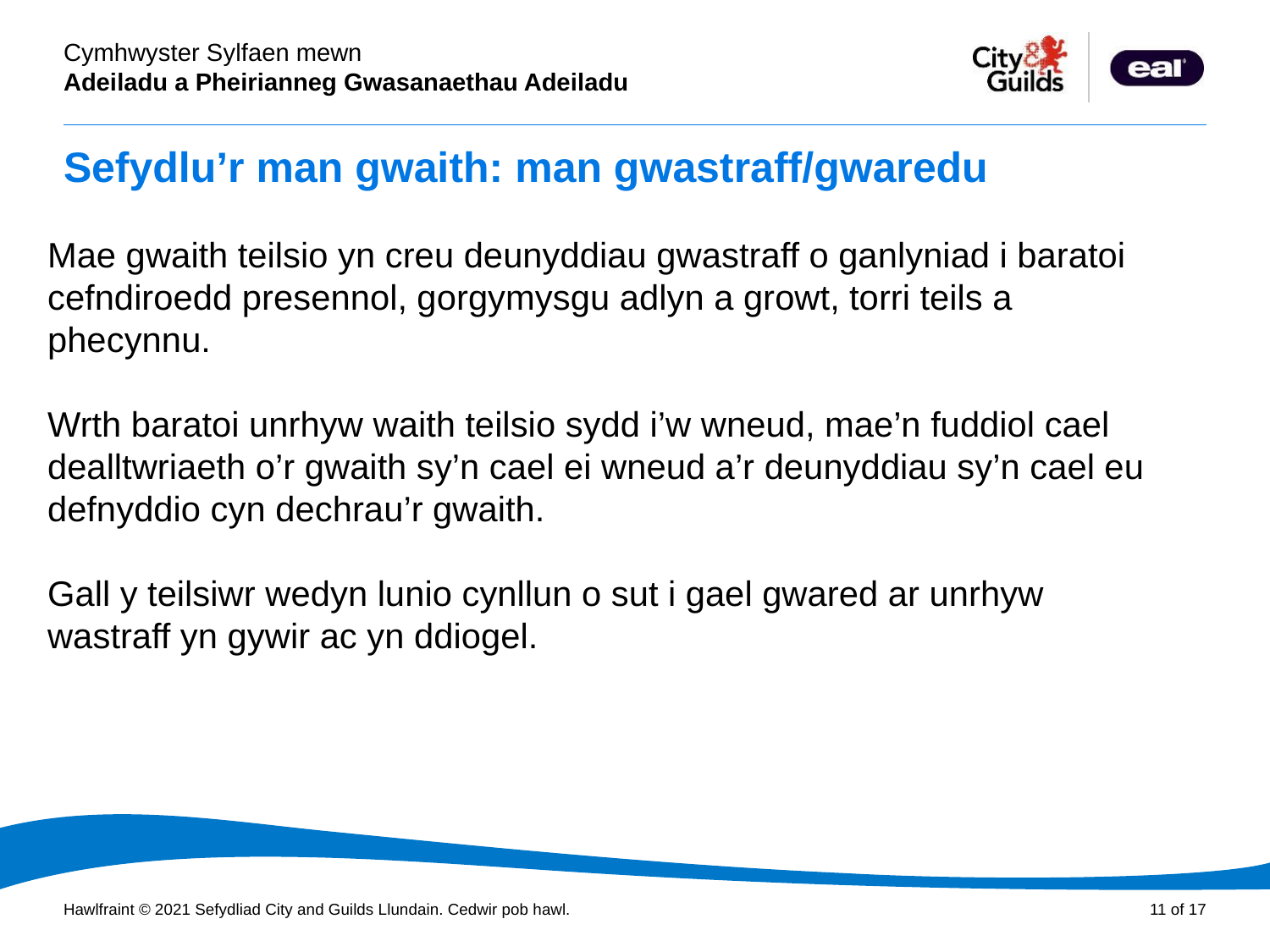

# Sefydlu’r man gwaith: man gwastraff/gwaredu
Mae gwaith teilsio yn creu deunyddiau gwastraff o ganlyniad i baratoi cefndiroedd presennol, gorgymysgu adlyn a growt, torri teils a phecynnu.

Wrth baratoi unrhyw waith teilsio sydd i’w wneud, mae’n fuddiol cael dealltwriaeth o’r gwaith sy’n cael ei wneud a’r deunyddiau sy’n cael eu defnyddio cyn dechrau’r gwaith.

Gall y teilsiwr wedyn lunio cynllun o sut i gael gwared ar unrhyw wastraff yn gywir ac yn ddiogel.